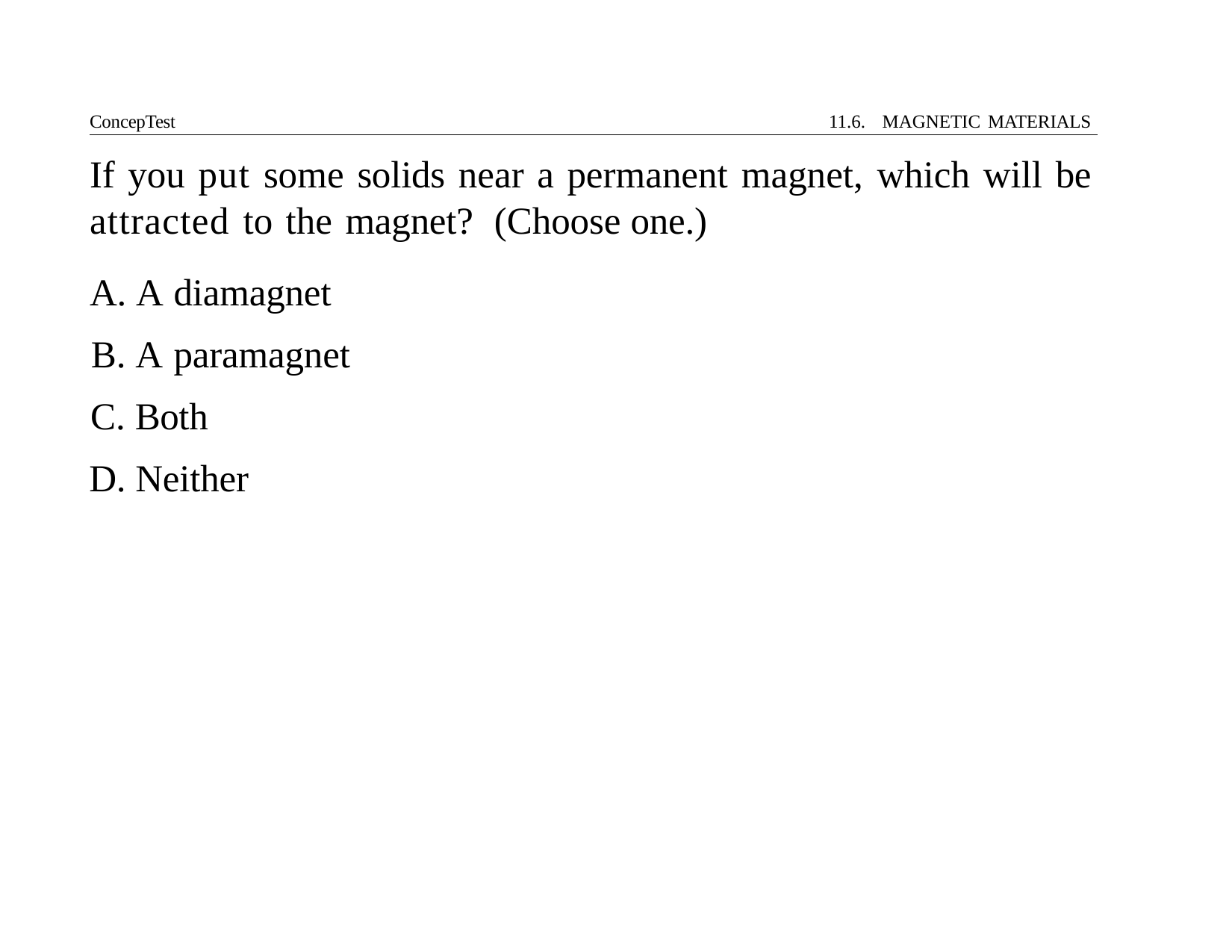

ConcepTest	11.6.  MAGNETIC MATERIALS

# If you put some solids near a permanent magnet, which will be attracted to the magnet?	(Choose one.)
A. A diamagnet
B. A paramagnet
C. Both
D. Neither